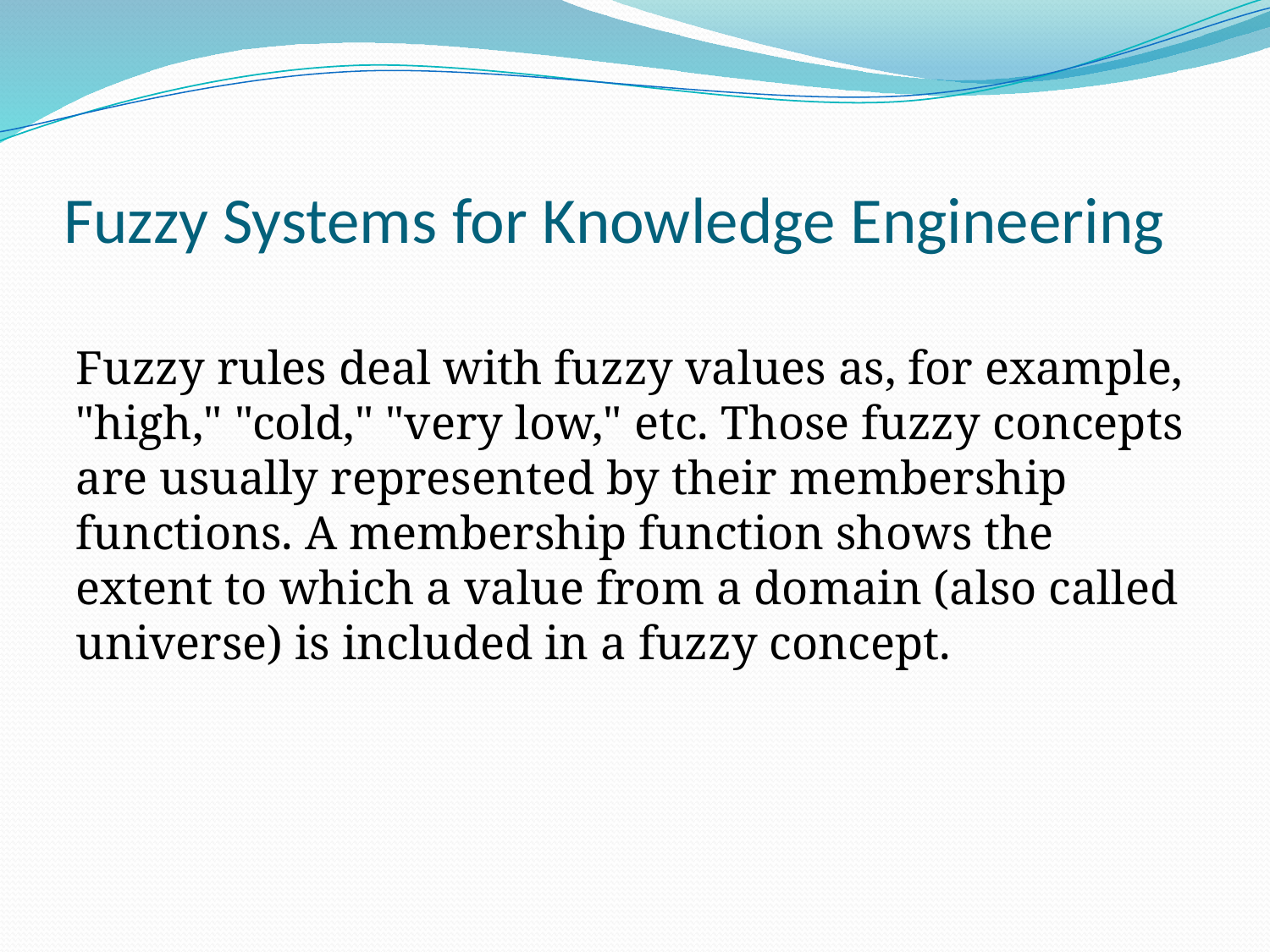

# Fuzzy Systems for Knowledge Engineering

Fuzzy rules deal with fuzzy values as, for example, "high," "cold," "very low," etc. Those fuzzy concepts are usually represented by their membership functions. A membership function shows the extent to which a value from a domain (also called universe) is included in a fuzzy concept.